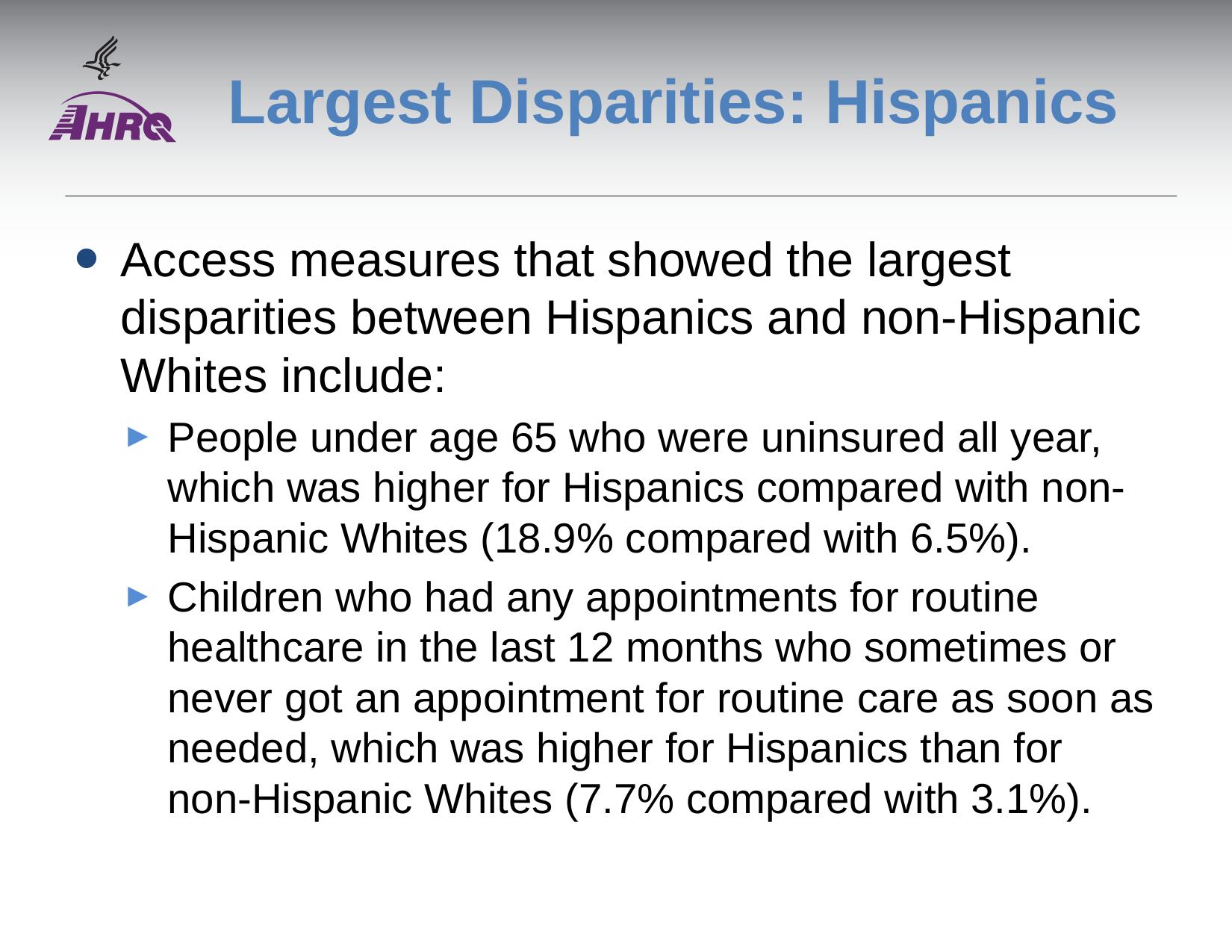

# Largest Disparities: Hispanics
Access measures that showed the largest disparities between Hispanics and non-Hispanic Whites include:
People under age 65 who were uninsured all year, which was higher for Hispanics compared with non-Hispanic Whites (18.9% compared with 6.5%).
Children who had any appointments for routine healthcare in the last 12 months who sometimes or never got an appointment for routine care as soon as needed, which was higher for Hispanics than for non-Hispanic Whites (7.7% compared with 3.1%).